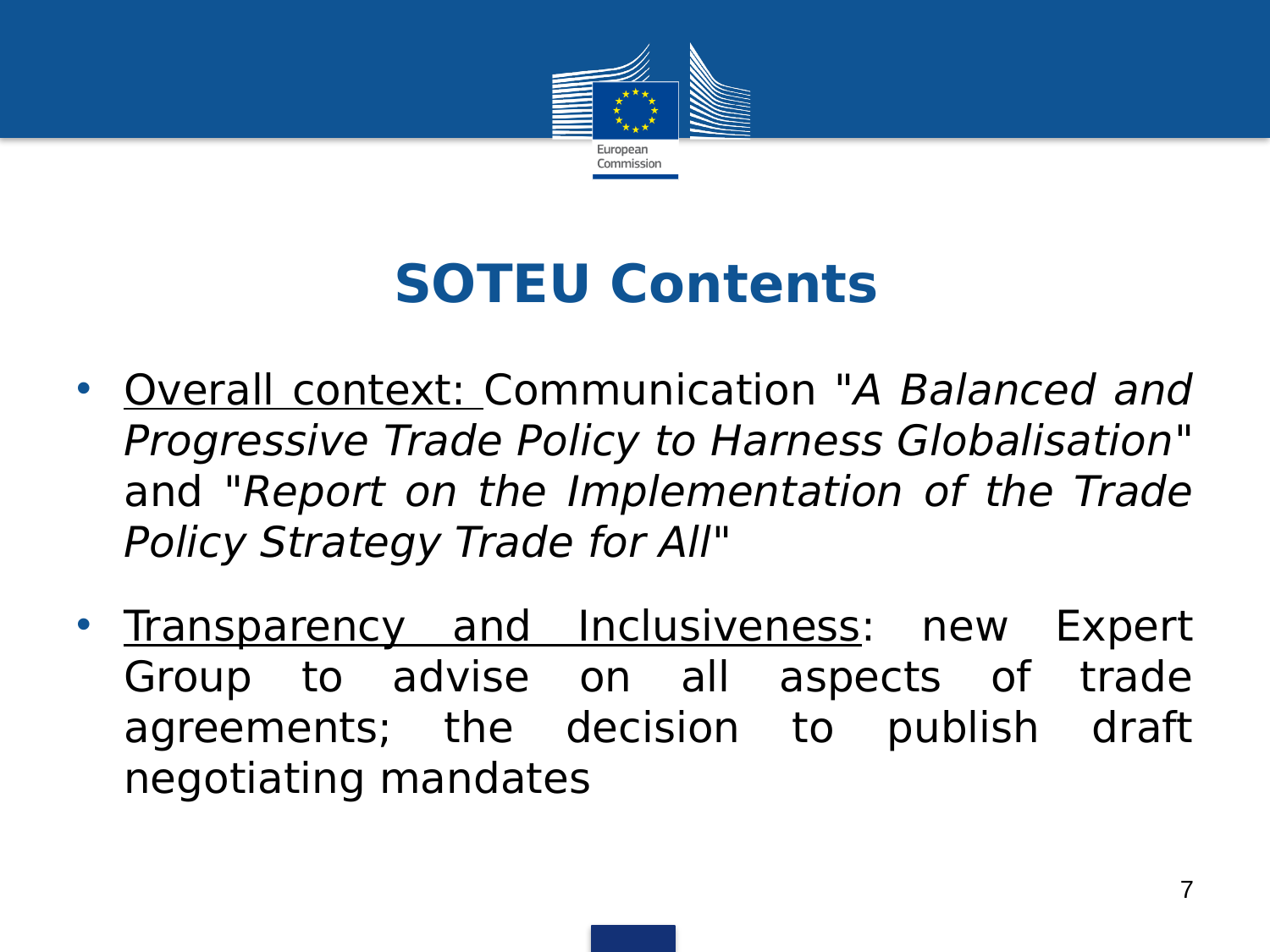

# SOTEU Contents
Overall context: Communication "A Balanced and Progressive Trade Policy to Harness Globalisation" and "Report on the Implementation of the Trade Policy Strategy Trade for All"

Transparency and Inclusiveness: new Expert Group to advise on all aspects of trade agreements; the decision to publish draft negotiating mandates
7